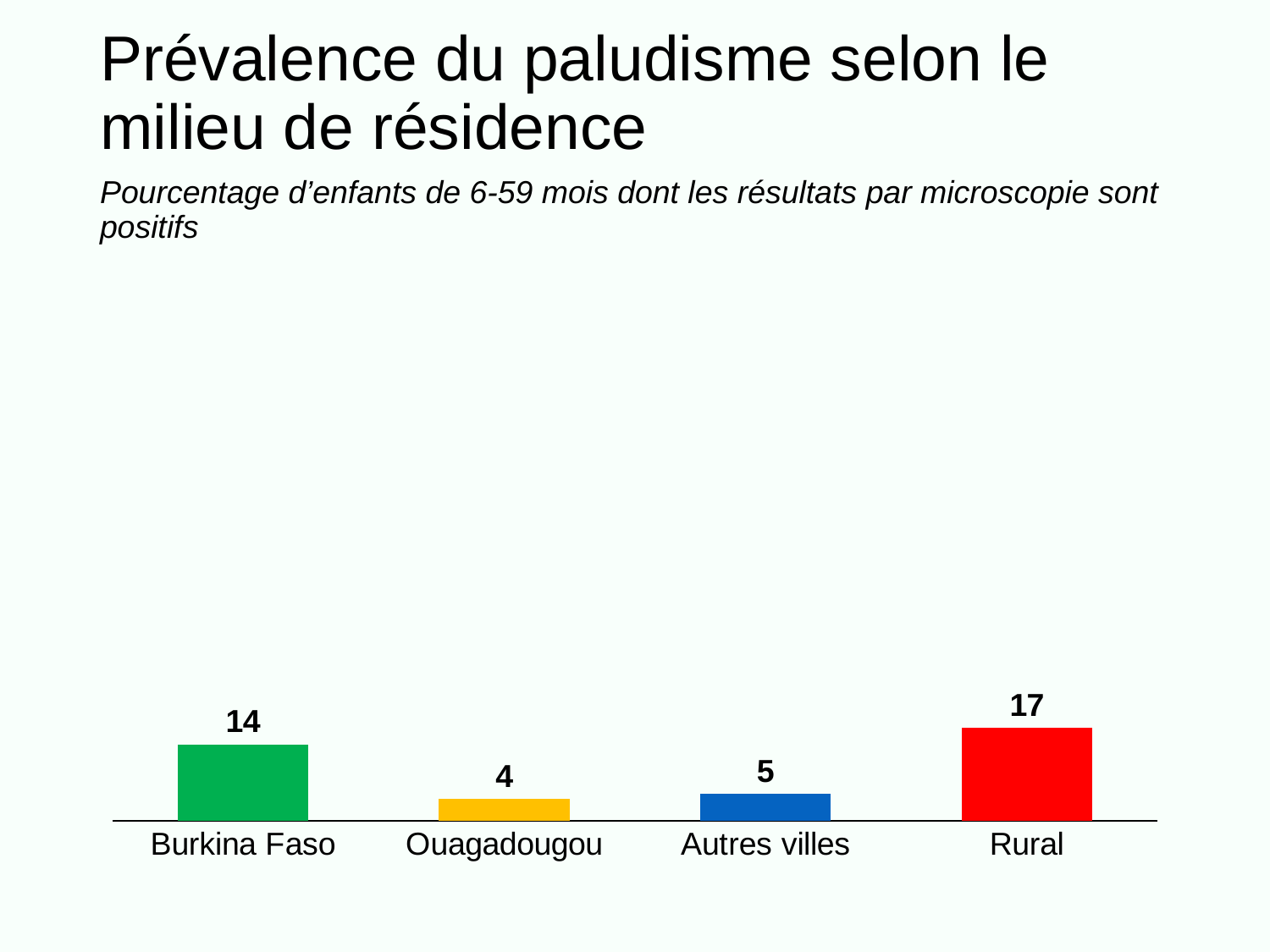

# Prévalence du paludisme selon le milieu de résidence
Pourcentage d’enfants de 6-59 mois dont les résultats par microscopie sont positifs

### Chart

| Category | Burkina Faso |
|---|---|
| Burkina Faso | 14.0 |
| Ouagadougou | 4.0 |
| Autres villes | 5.0 |
| Rural | 17.0 |